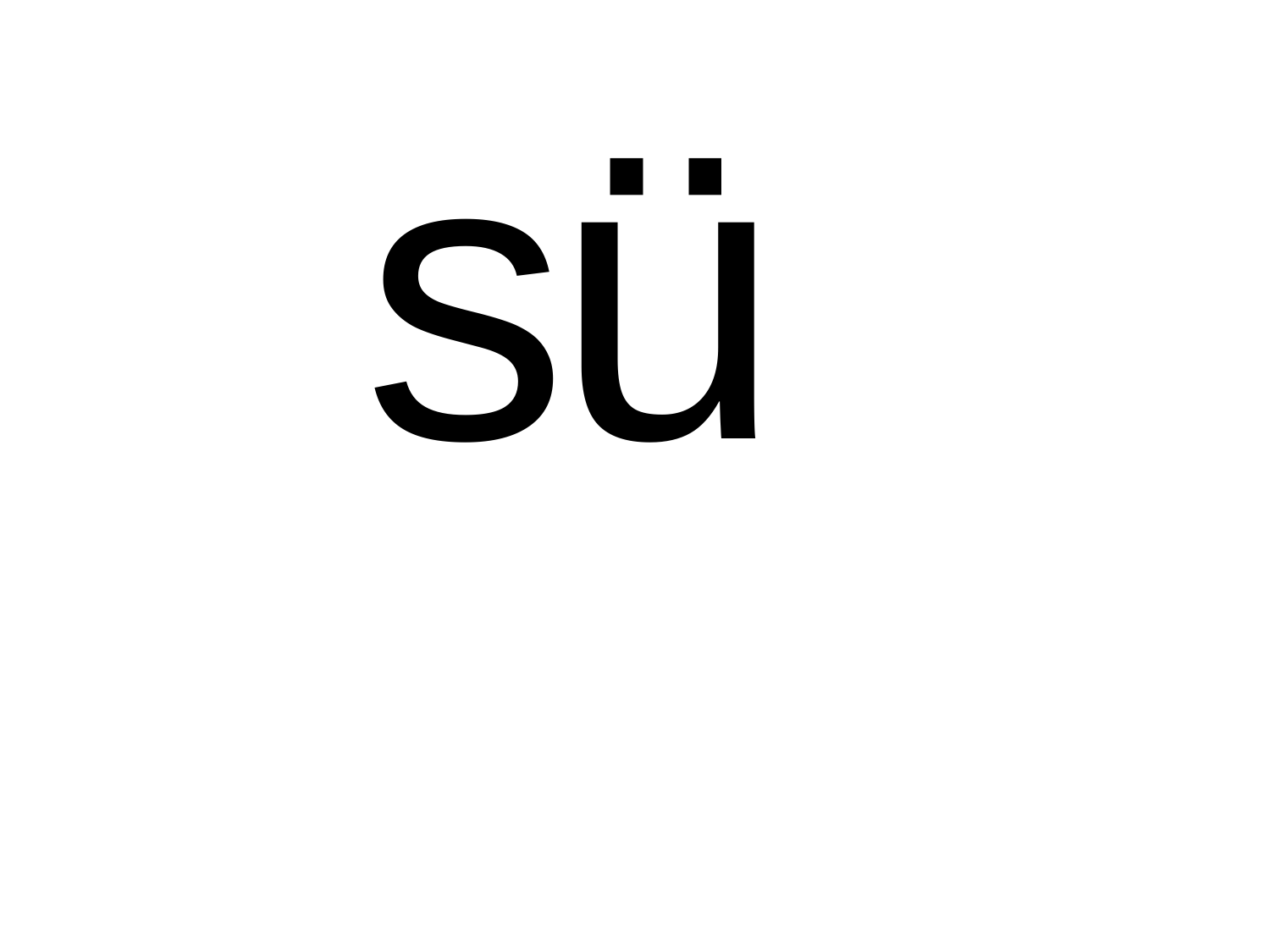

| s |
| --- |
| ü |
| --- |